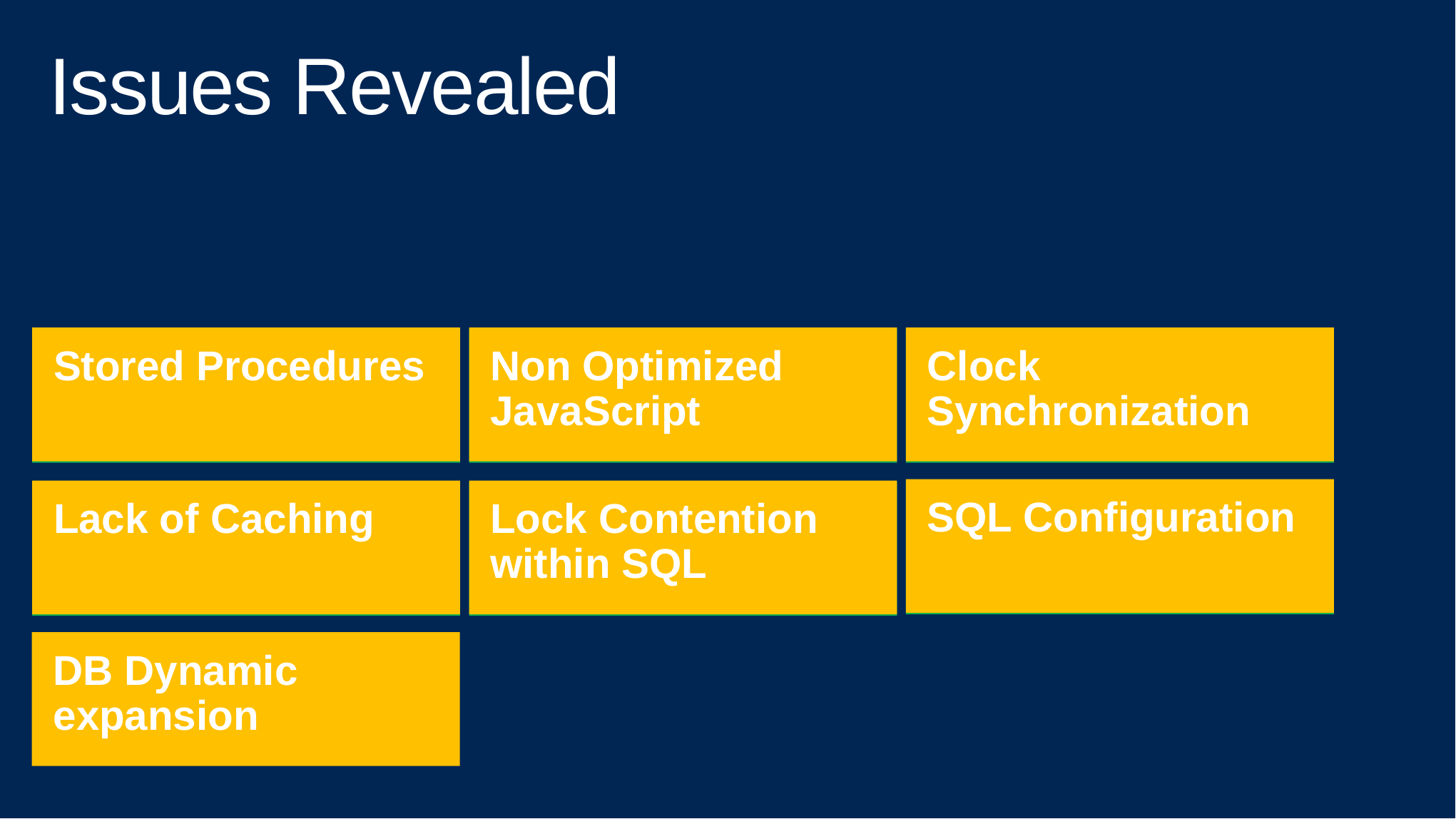

# Issues Revealed

Stored Procedures
Non Optimized JavaScript
Clock Synchronization
NUMA Boundaries
HOST CPU Contention
Clock Synchronization
SQL Configuration
Lack of Caching
Lock Contention within SQL
Memory Ballooning
Load Balancer Configuration
IOPS under estimated
DB Dynamic expansion